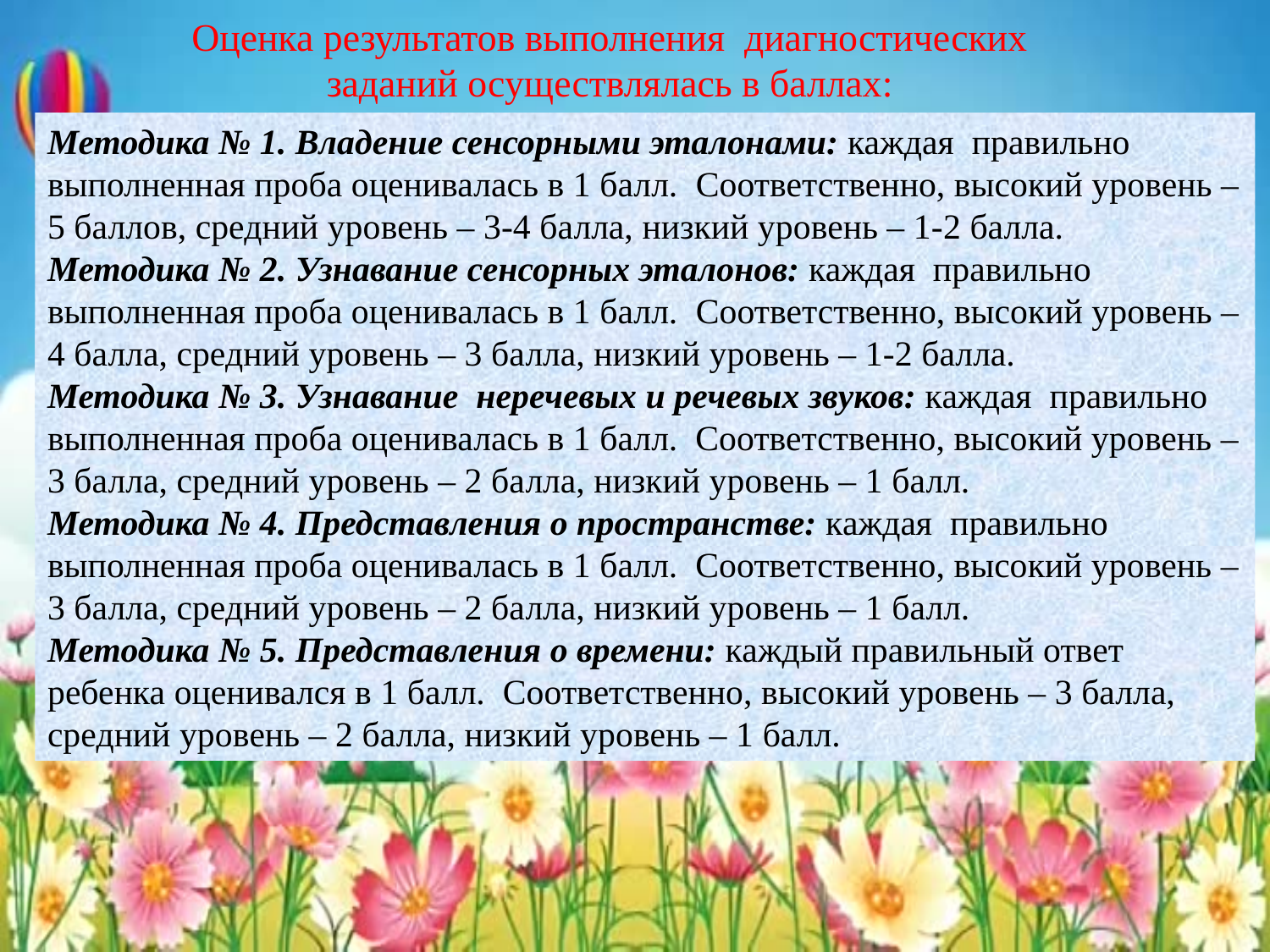

Оценка результатов выполнения  диагностических заданий осуществлялась в баллах:
Методика № 1. Владение сенсорными эталонами: каждая  правильно выполненная проба оценивалась в 1 балл.  Соответственно, высокий уровень – 5 баллов, средний уровень – 3-4 балла, низкий уровень – 1-2 балла.
Методика № 2. Узнавание сенсорных эталонов: каждая  правильно выполненная проба оценивалась в 1 балл.  Соответственно, высокий уровень – 4 балла, средний уровень – 3 балла, низкий уровень – 1-2 балла.
Методика № 3. Узнавание  неречевых и речевых звуков: каждая  правильно выполненная проба оценивалась в 1 балл.  Соответственно, высокий уровень – 3 балла, средний уровень – 2 балла, низкий уровень – 1 балл.
Методика № 4. Представления о пространстве: каждая  правильно выполненная проба оценивалась в 1 балл.  Соответственно, высокий уровень – 3 балла, средний уровень – 2 балла, низкий уровень – 1 балл.
Методика № 5. Представления о времени: каждый правильный ответ ребенка оценивался в 1 балл.  Соответственно, высокий уровень – 3 балла, средний уровень – 2 балла, низкий уровень – 1 балл.